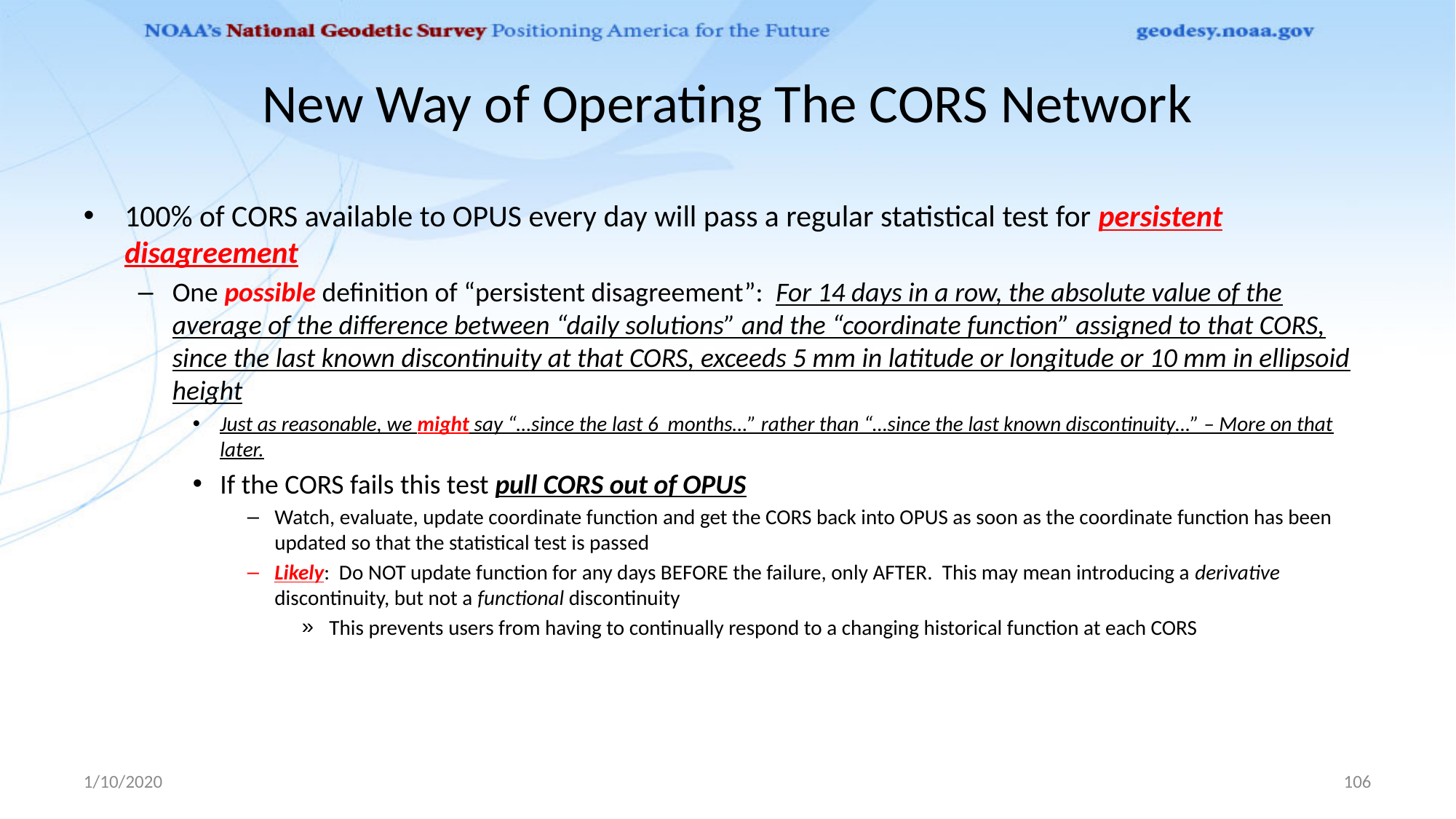

# New Way of Operating The CORS Network
100% of CORS available to OPUS every day will pass a regular statistical test for persistent disagreement
One possible definition of “persistent disagreement”:  For 14 days in a row, the absolute value of the average of the difference between “daily solutions” and the “coordinate function” assigned to that CORS, since the last known discontinuity at that CORS, exceeds 5 mm in latitude or longitude or 10 mm in ellipsoid height
Just as reasonable, we might say “…since the last 6  months…” rather than “…since the last known discontinuity…” – More on that later.
If the CORS fails this test pull CORS out of OPUS
Watch, evaluate, update coordinate function and get the CORS back into OPUS as soon as the coordinate function has been updated so that the statistical test is passed
Likely:  Do NOT update function for any days BEFORE the failure, only AFTER.  This may mean introducing a derivative discontinuity, but not a functional discontinuity
This prevents users from having to continually respond to a changing historical function at each CORS

1/10/2020
106